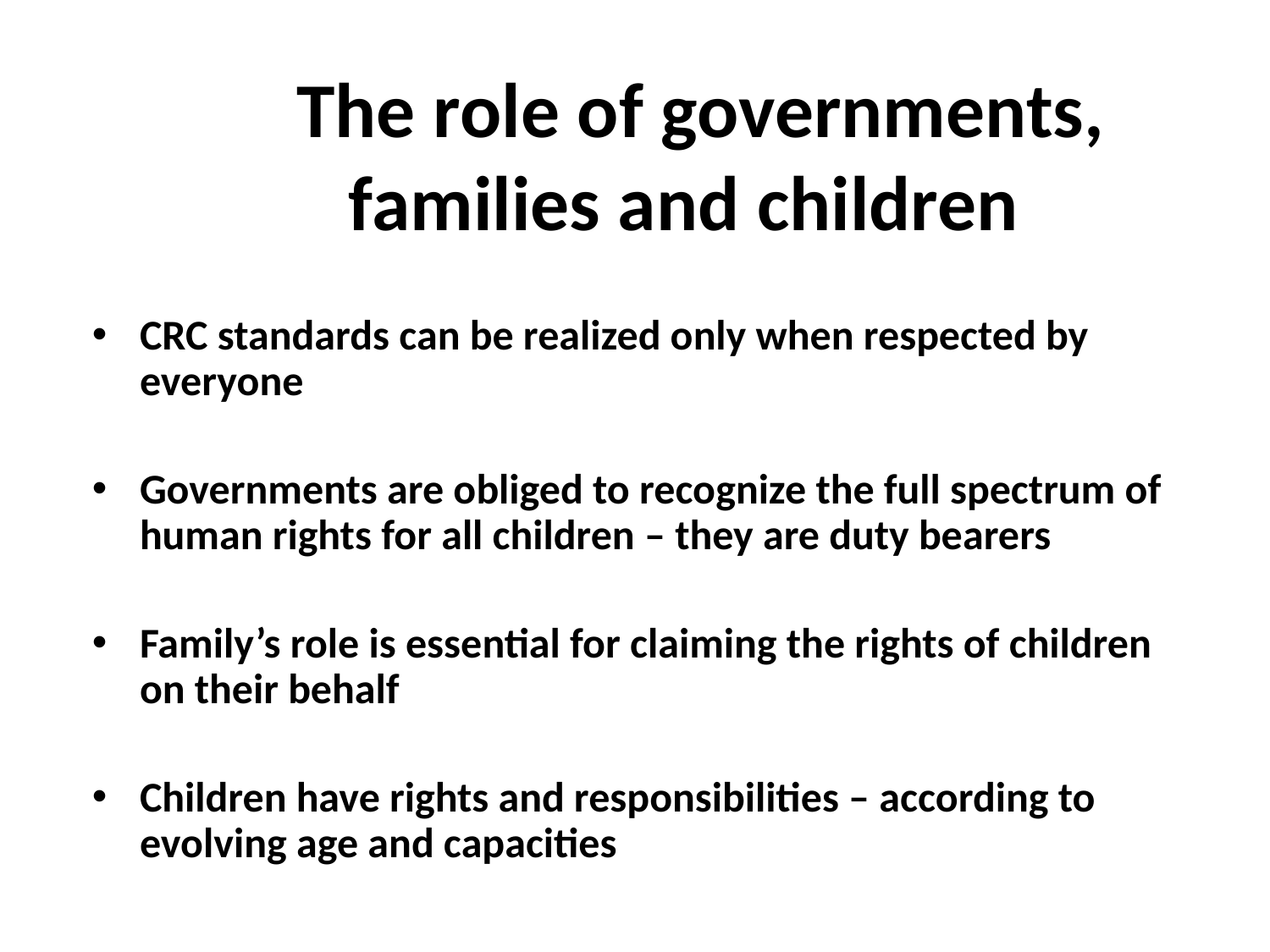

The role of governments, families and children

CRC standards can be realized only when respected by everyone

Governments are obliged to recognize the full spectrum of human rights for all children – they are duty bearers

Family’s role is essential for claiming the rights of children on their behalf

Children have rights and responsibilities – according to evolving age and capacities